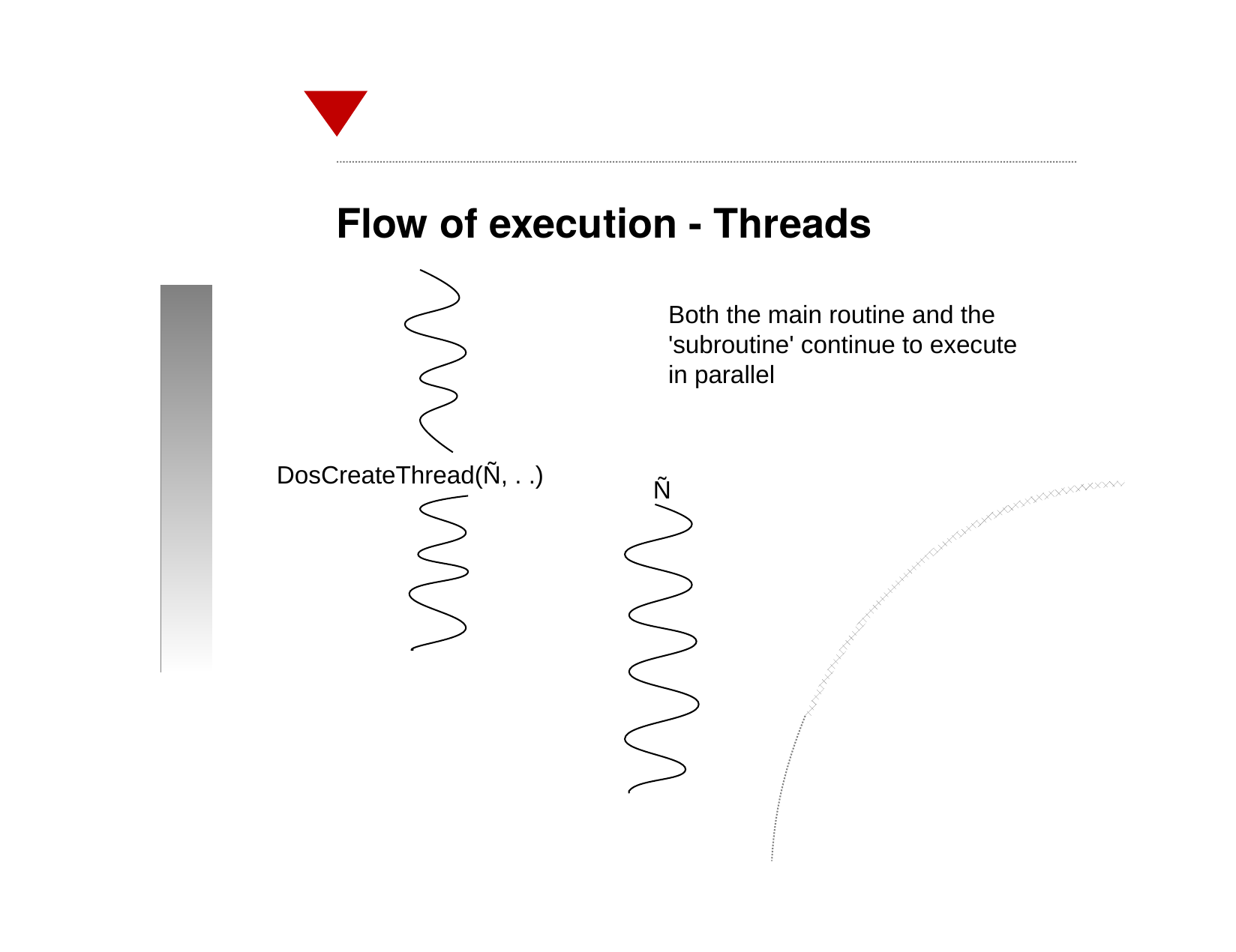

Flow of execution - Threads

Both the main routine and the
'subroutine' continue to execute
in parallel
DosCreateThread(Ñ, . .)
Ñ